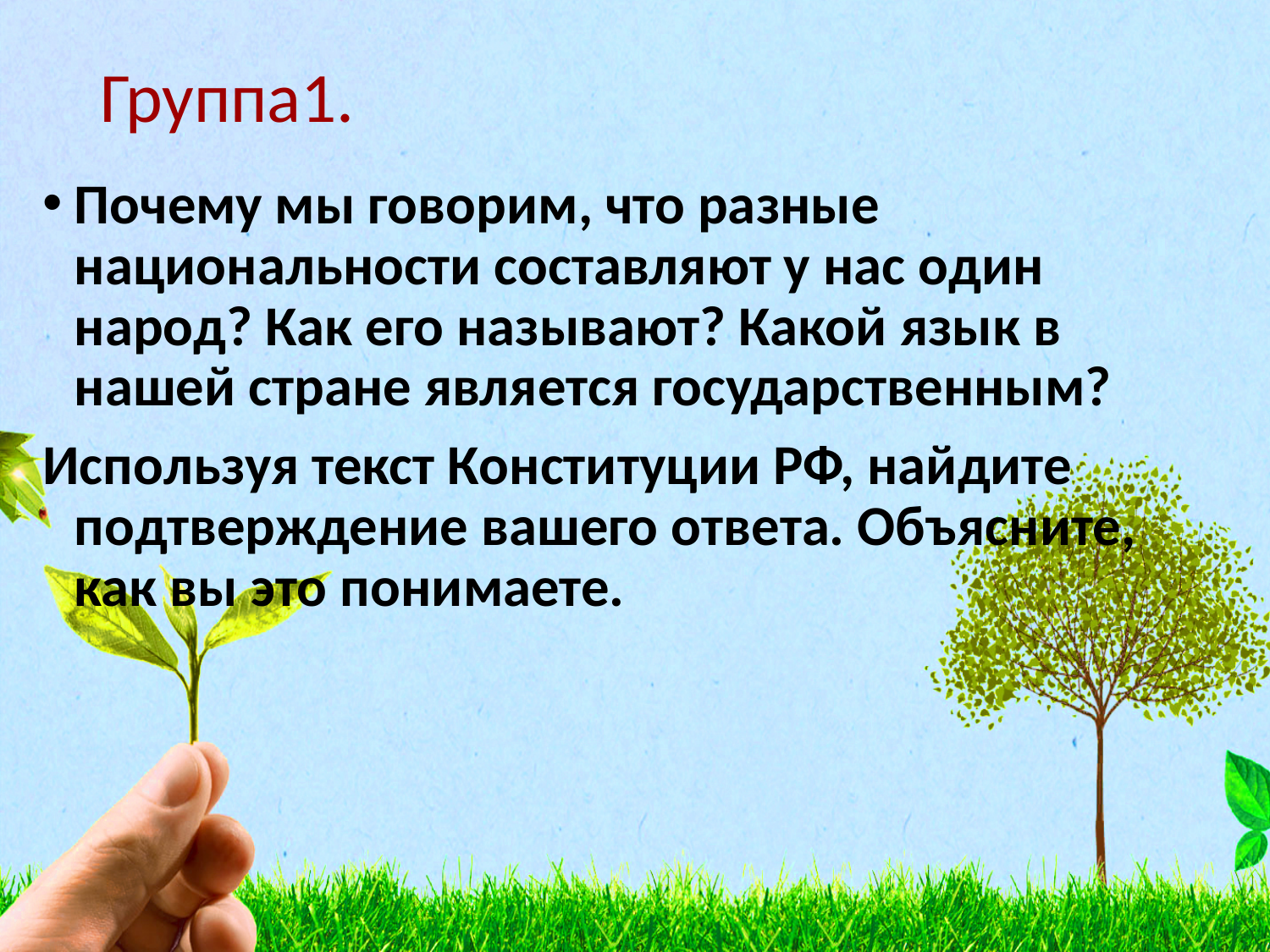

# Группа1.
Почему мы говорим, что разные национальности составляют у нас один народ? Как его называют? Какой язык в нашей стране является государственным?
Используя текст Конституции РФ, найдите подтверждение вашего ответа. Объясните, как вы это понимаете.